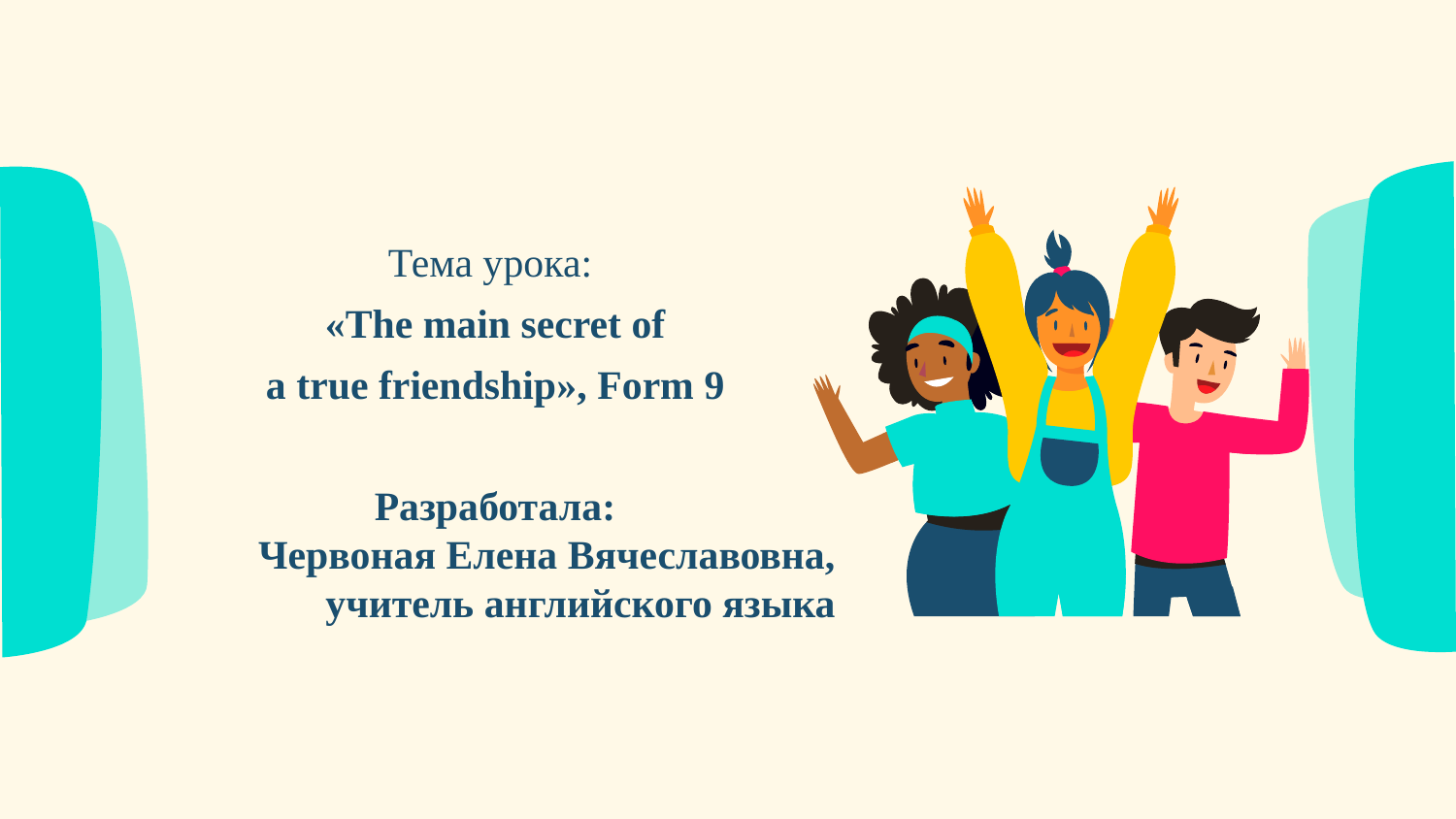

#

Тема урока:
«The main secret of
a true friendship», Form 9

Разработала:
Червоная Елена Вячеславовна,
учитель английского языка